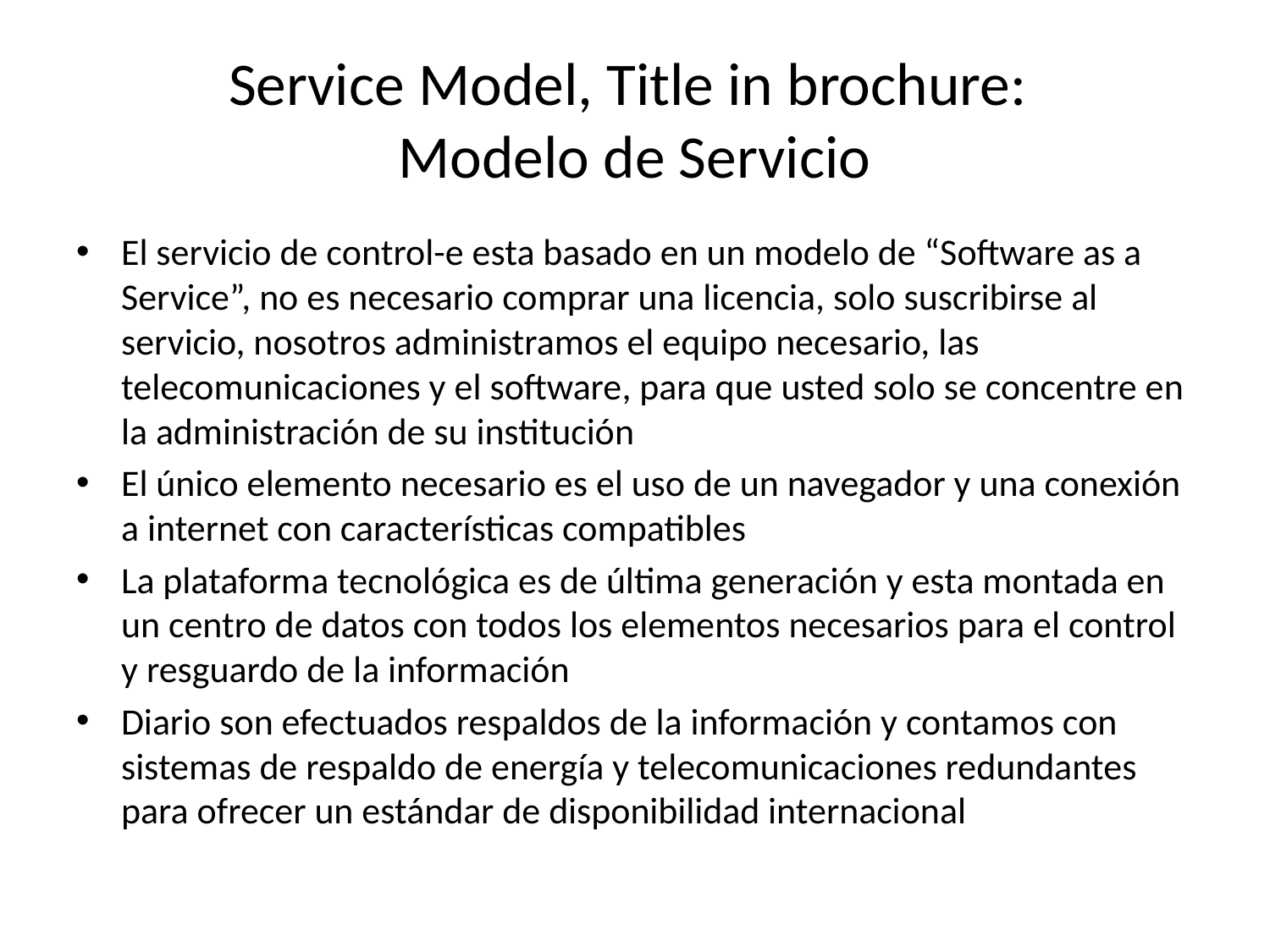

# Service Model, Title in brochure: Modelo de Servicio
El servicio de control-e esta basado en un modelo de “Software as a Service”, no es necesario comprar una licencia, solo suscribirse al servicio, nosotros administramos el equipo necesario, las telecomunicaciones y el software, para que usted solo se concentre en la administración de su institución
El único elemento necesario es el uso de un navegador y una conexión a internet con características compatibles
La plataforma tecnológica es de última generación y esta montada en un centro de datos con todos los elementos necesarios para el control y resguardo de la información
Diario son efectuados respaldos de la información y contamos con sistemas de respaldo de energía y telecomunicaciones redundantes para ofrecer un estándar de disponibilidad internacional